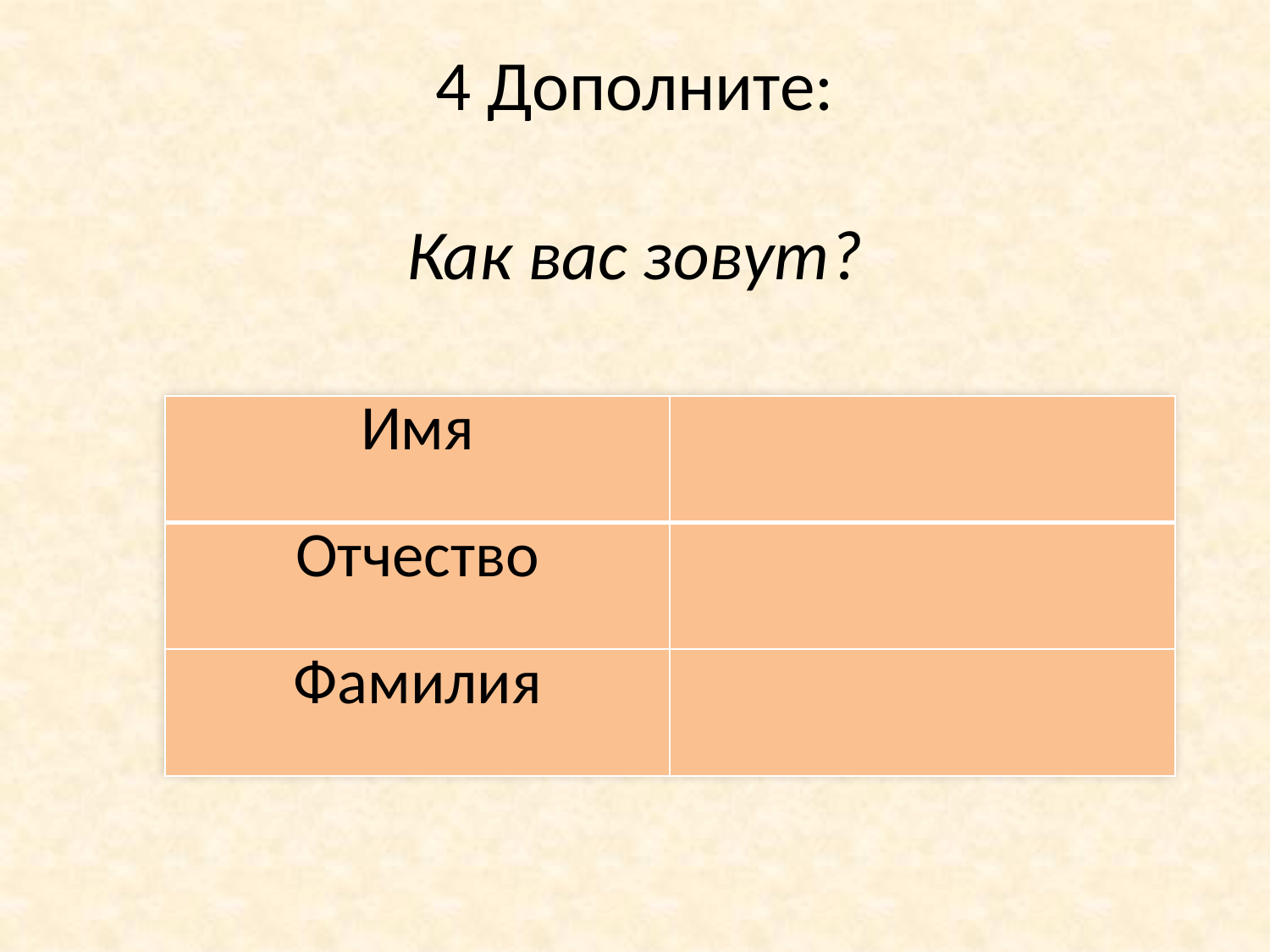

# 4 Дополните: Как вас зовут?
| Имя |  |
| --- | --- |
| Отчество |  |
| Фамилия |  |